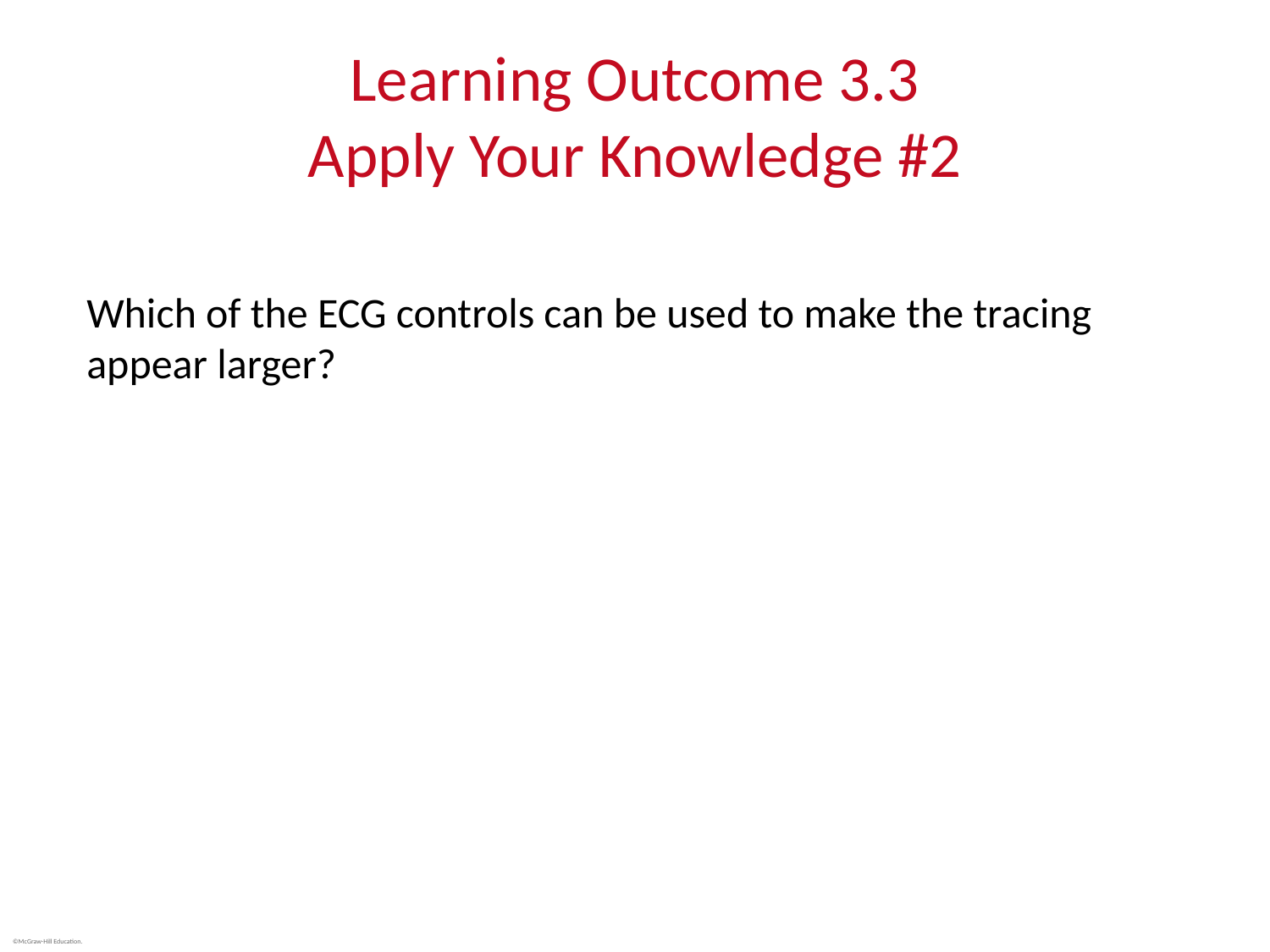

# Learning Outcome 3.3 Apply Your Knowledge #2
Which of the ECG controls can be used to make the tracing appear larger?